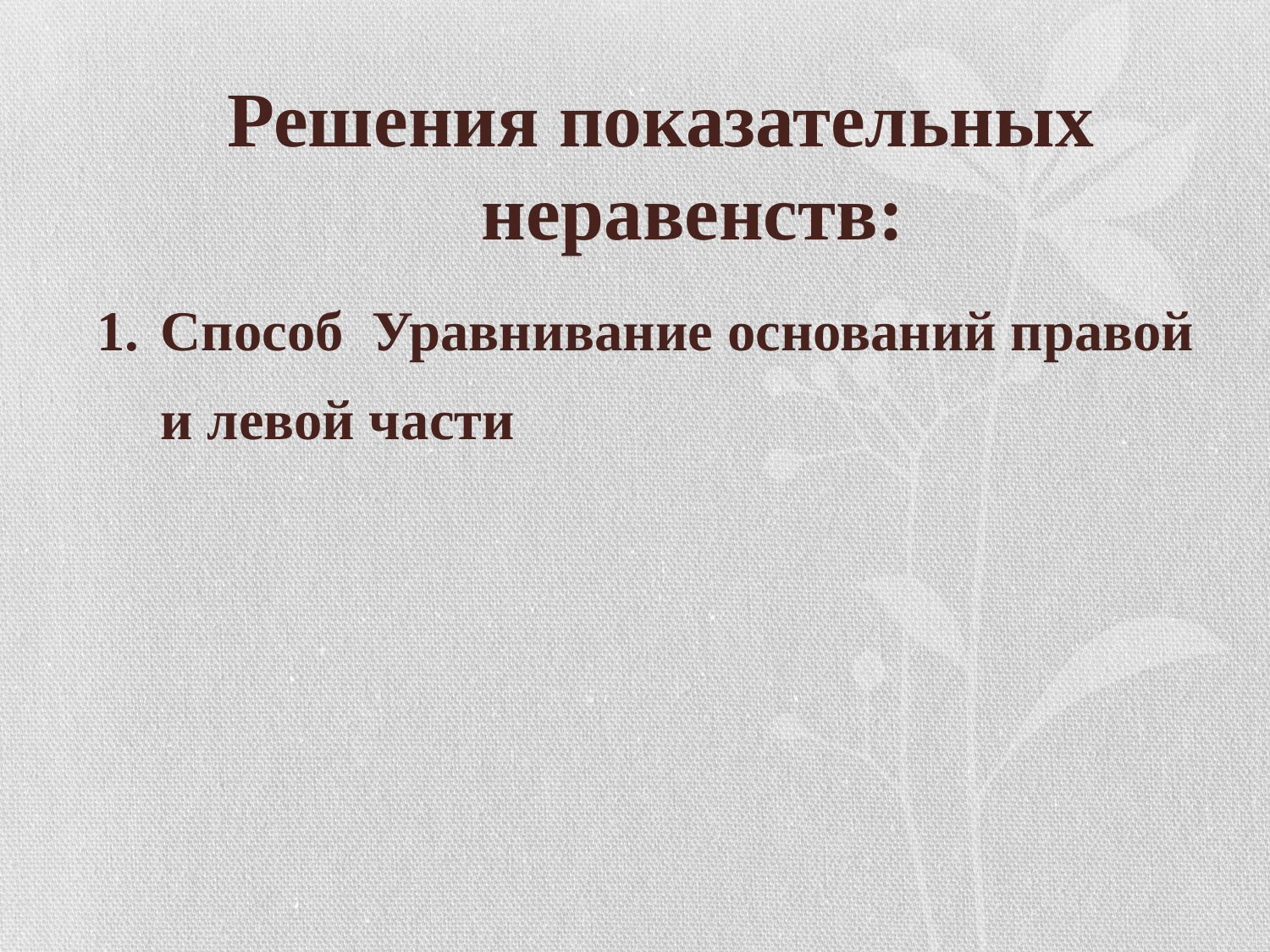

Решения показательных неравенств:
Способ  Уравнивание оснований правой и левой части